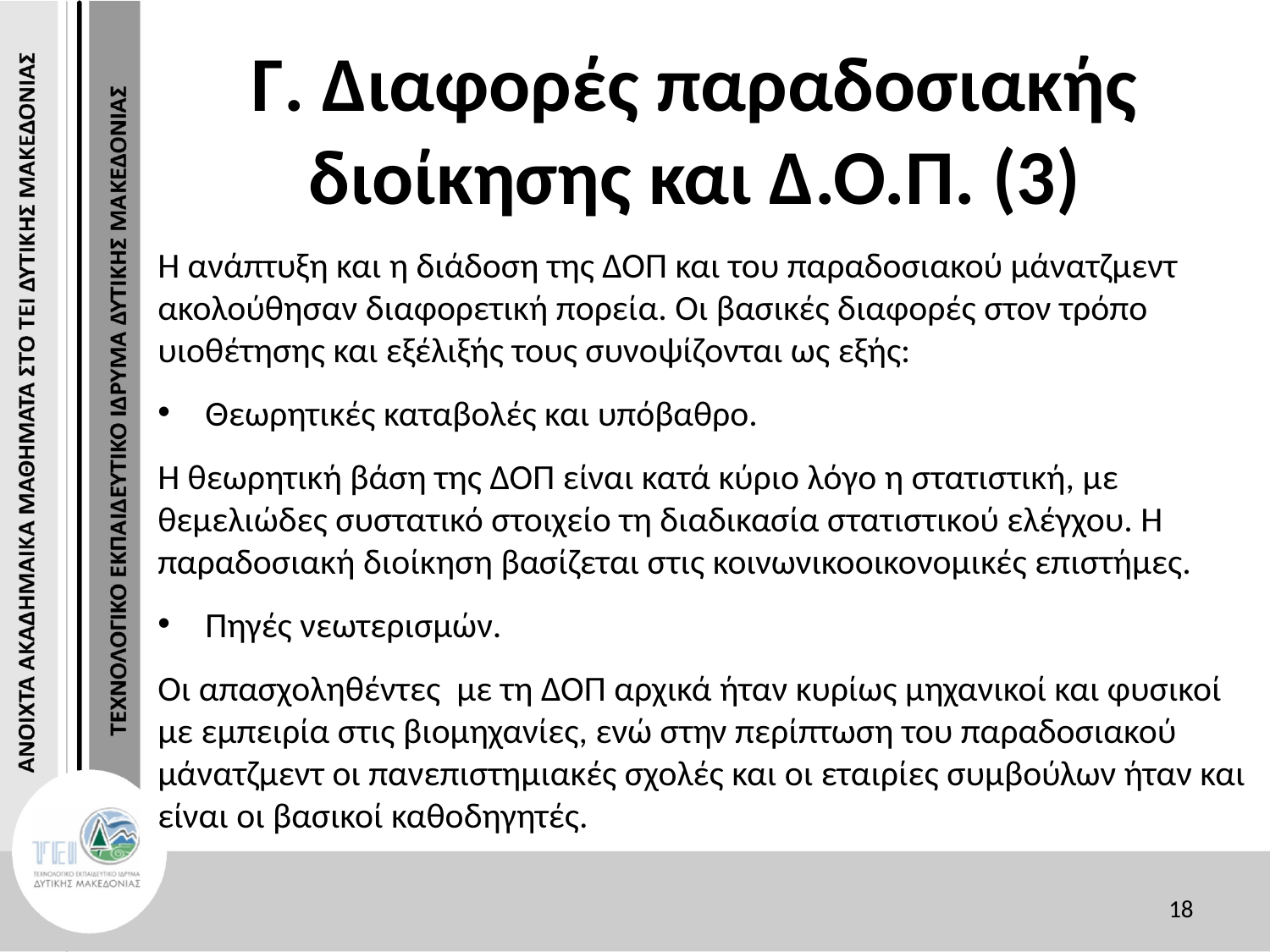

# Γ. Διαφορές παραδοσιακής διοίκησης και Δ.Ο.Π. (3)
Η ανάπτυξη και η διάδοση της ΔΟΠ και του παραδοσιακού μάνατζμεντ ακολούθησαν διαφορετική πορεία. Οι βασικές διαφορές στον τρόπο υιοθέτησης και εξέλιξής τους συνοψίζονται ως εξής:
Θεωρητικές καταβολές και υπόβαθρο.
Η θεωρητική βάση της ΔΟΠ είναι κατά κύριο λόγο η στατιστική, με θεμελιώδες συστατικό στοιχείο τη διαδικασία στατιστικού ελέγχου. Η παραδοσιακή διοίκηση βασίζεται στις κοινωνικοοικονομικές επιστήμες.
Πηγές νεωτερισμών.
Οι απασχοληθέντες  με τη ΔΟΠ αρχικά ήταν κυρίως μηχανικοί και φυσικοί με εμπειρία στις βιομηχανίες, ενώ στην περίπτωση του παραδοσιακού μάνατζμεντ οι πανεπιστημιακές σχολές και οι εταιρίες συμβούλων ήταν και είναι οι βασικοί καθοδηγητές.
18